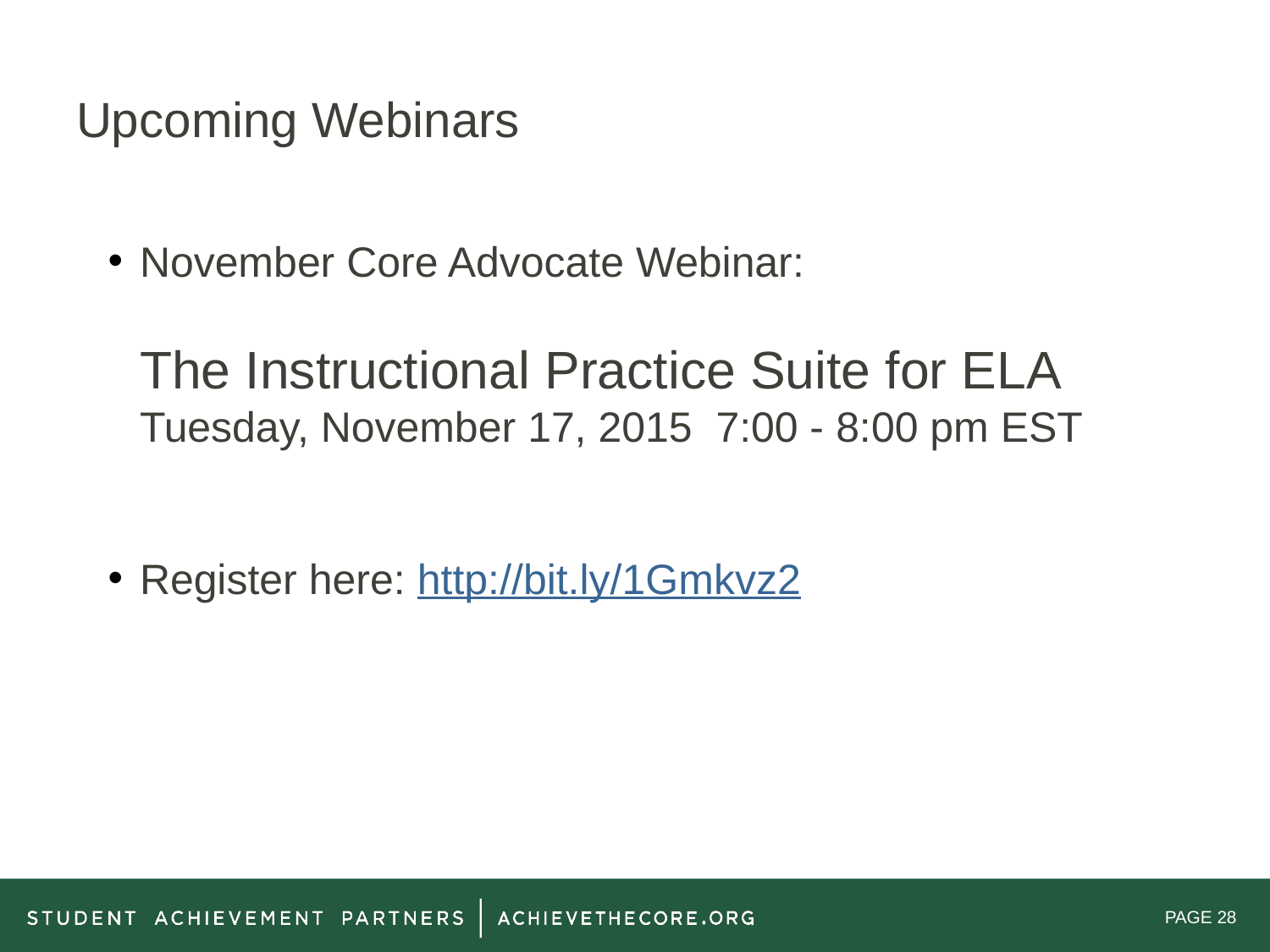

# Upcoming Webinars
November Core Advocate Webinar:

The Instructional Practice Suite for ELA
Tuesday, November 17, 2015  7:00 - 8:00 pm EST

Register here: http://bit.ly/1Gmkvz2